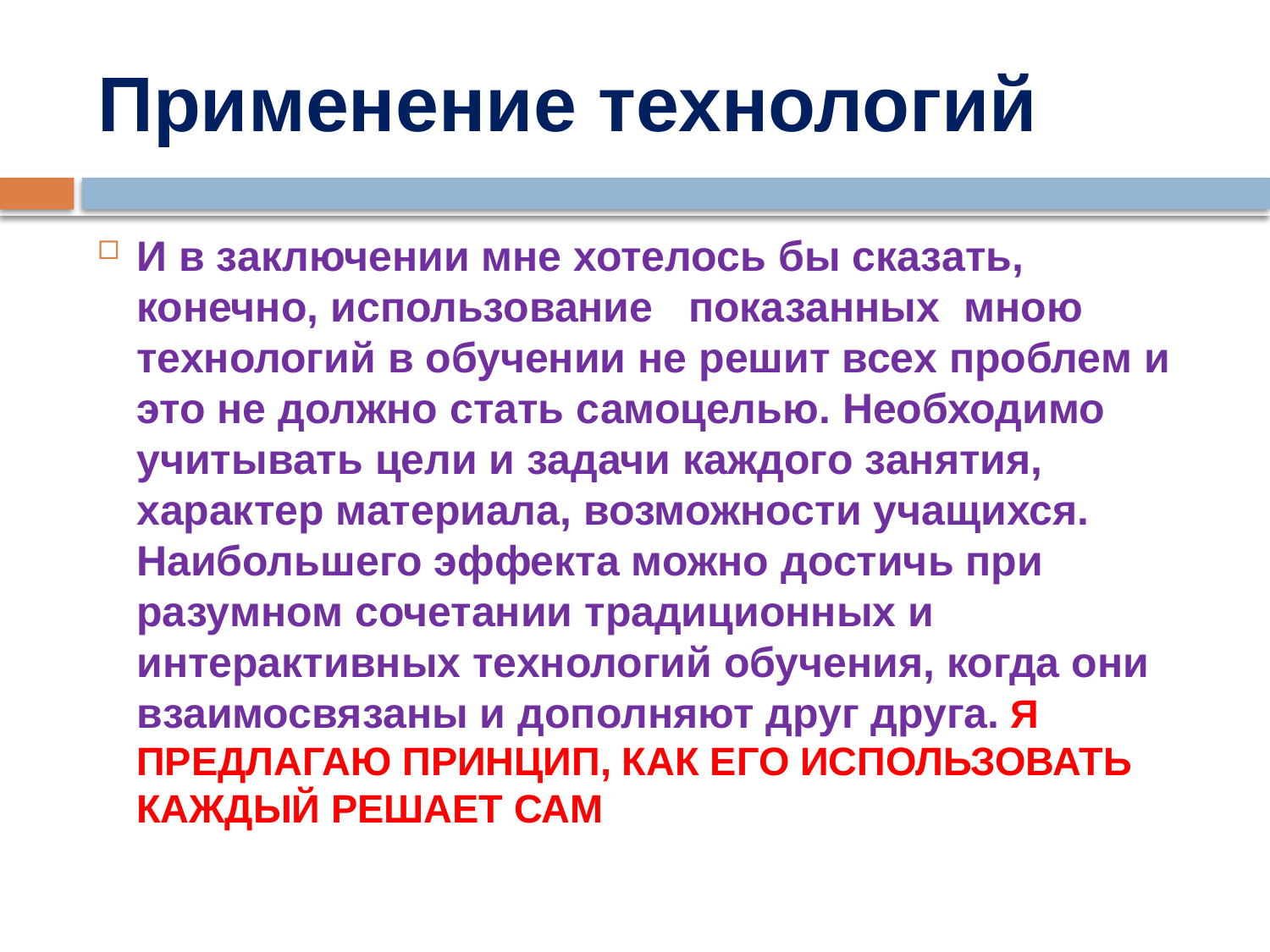

# Применение технологий
И в заключении мне хотелось бы сказать, конечно, использование   показанных  мною технологий в обучении не решит всех проблем и это не должно стать самоцелью. Необходимо учитывать цели и задачи каждого занятия, характер материала, возможности учащихся. Наибольшего эффекта можно достичь при разумном сочетании традиционных и интерактивных технологий обучения, когда они взаимосвязаны и дополняют друг друга. Я ПРЕДЛАГАЮ ПРИНЦИП, КАК ЕГО ИСПОЛЬЗОВАТЬ КАЖДЫЙ РЕШАЕТ САМ